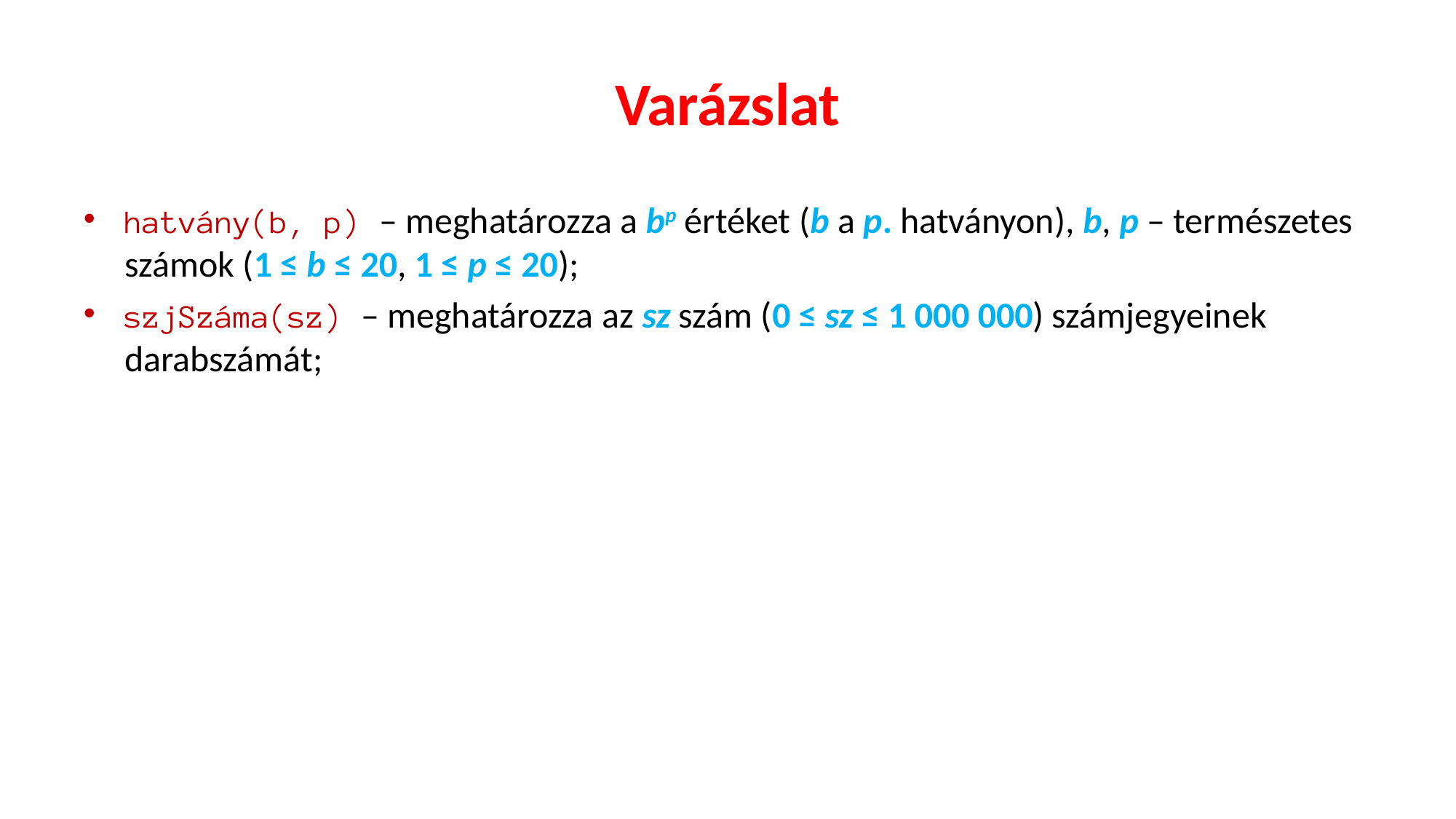

# Varázslat
hatvány(b, p) – meghatározza a bp értéket (b a p. hatványon), b, p – termé­szetes számok (1 ≤ b ≤ 20, 1 ≤ p ≤ 20);
szjSzáma(sz) – meghatározza az sz szám (0 ≤ sz ≤ 1 000 000) számjegyeinek darabszámát;